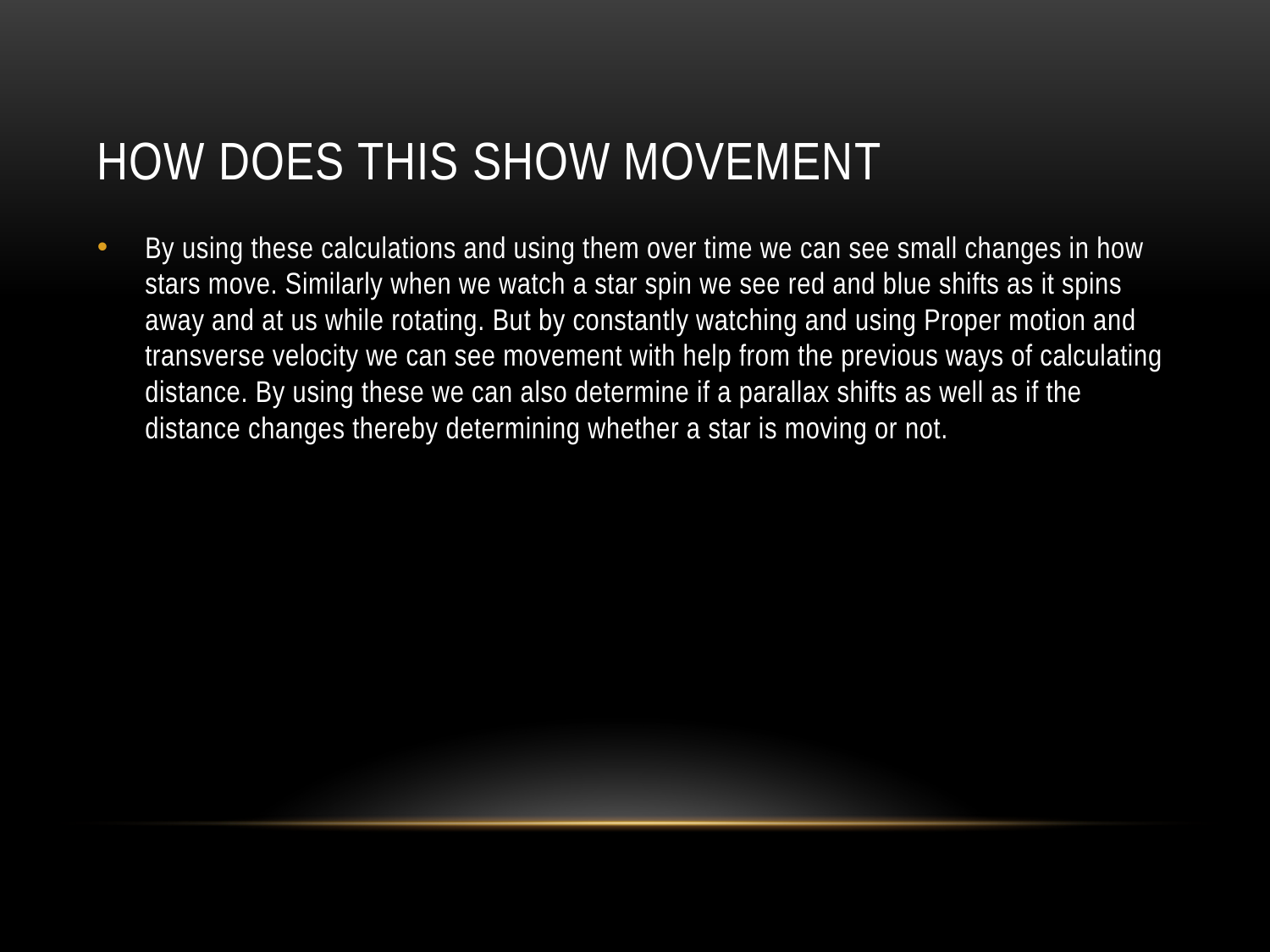

# How does this show movement
By using these calculations and using them over time we can see small changes in how stars move. Similarly when we watch a star spin we see red and blue shifts as it spins away and at us while rotating. But by constantly watching and using Proper motion and transverse velocity we can see movement with help from the previous ways of calculating distance. By using these we can also determine if a parallax shifts as well as if the distance changes thereby determining whether a star is moving or not.